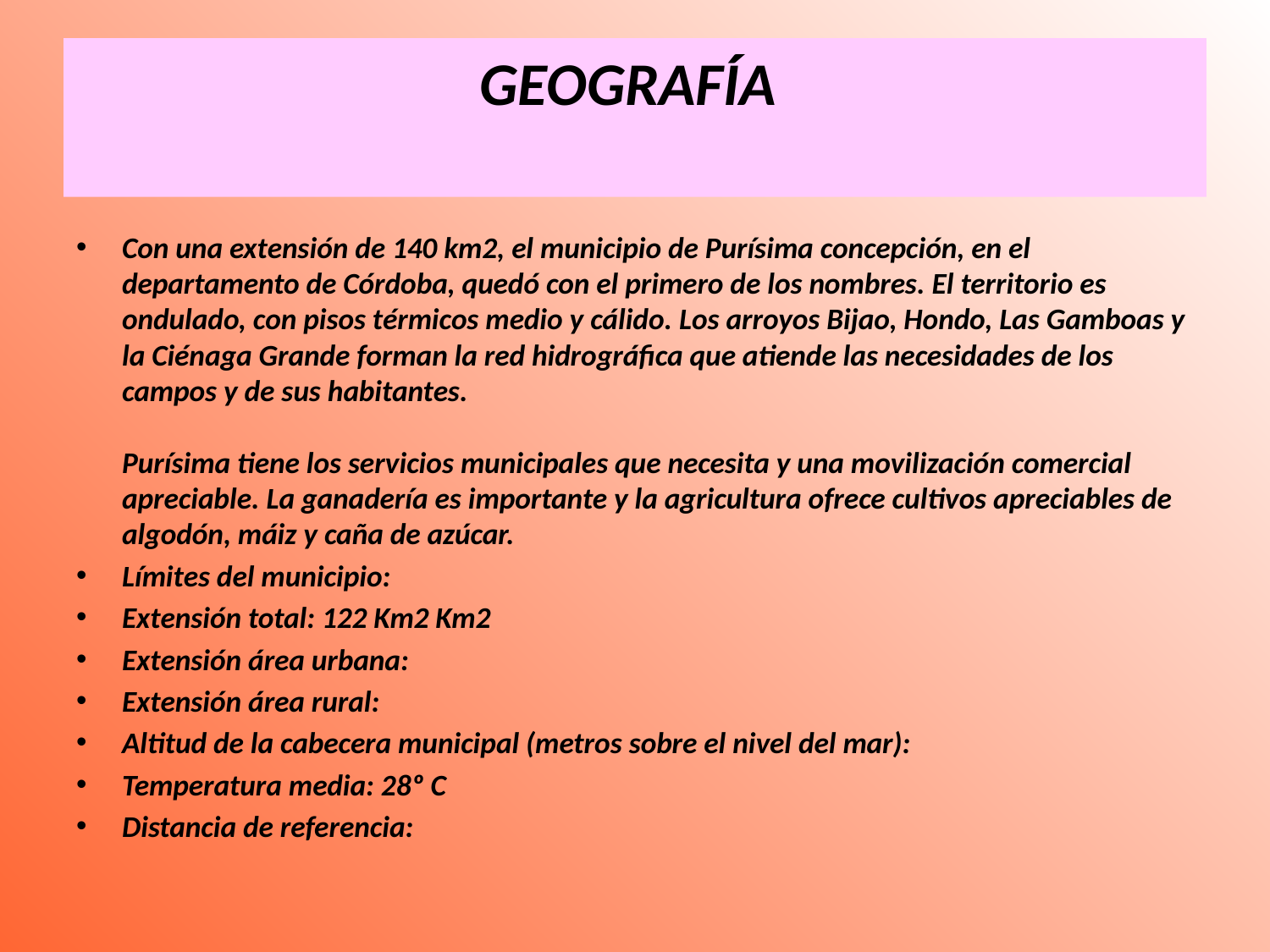

# GEOGRAFÍA
Con una extensión de 140 km2, el municipio de Purísima concepción, en el departamento de Córdoba, quedó con el primero de los nombres. El territorio es ondulado, con pisos térmicos medio y cálido. Los arroyos Bijao, Hondo, Las Gamboas y la Ciénaga Grande forman la red hidrográfica que atiende las necesidades de los campos y de sus habitantes.
Purísima tiene los servicios municipales que necesita y una movilización comercial apreciable. La ganadería es importante y la agricultura ofrece cultivos apreciables de algodón, máiz y caña de azúcar.
Límites del municipio:
Extensión total: 122 Km2 Km2
Extensión área urbana:
Extensión área rural:
Altitud de la cabecera municipal (metros sobre el nivel del mar):
Temperatura media: 28º C
Distancia de referencia: